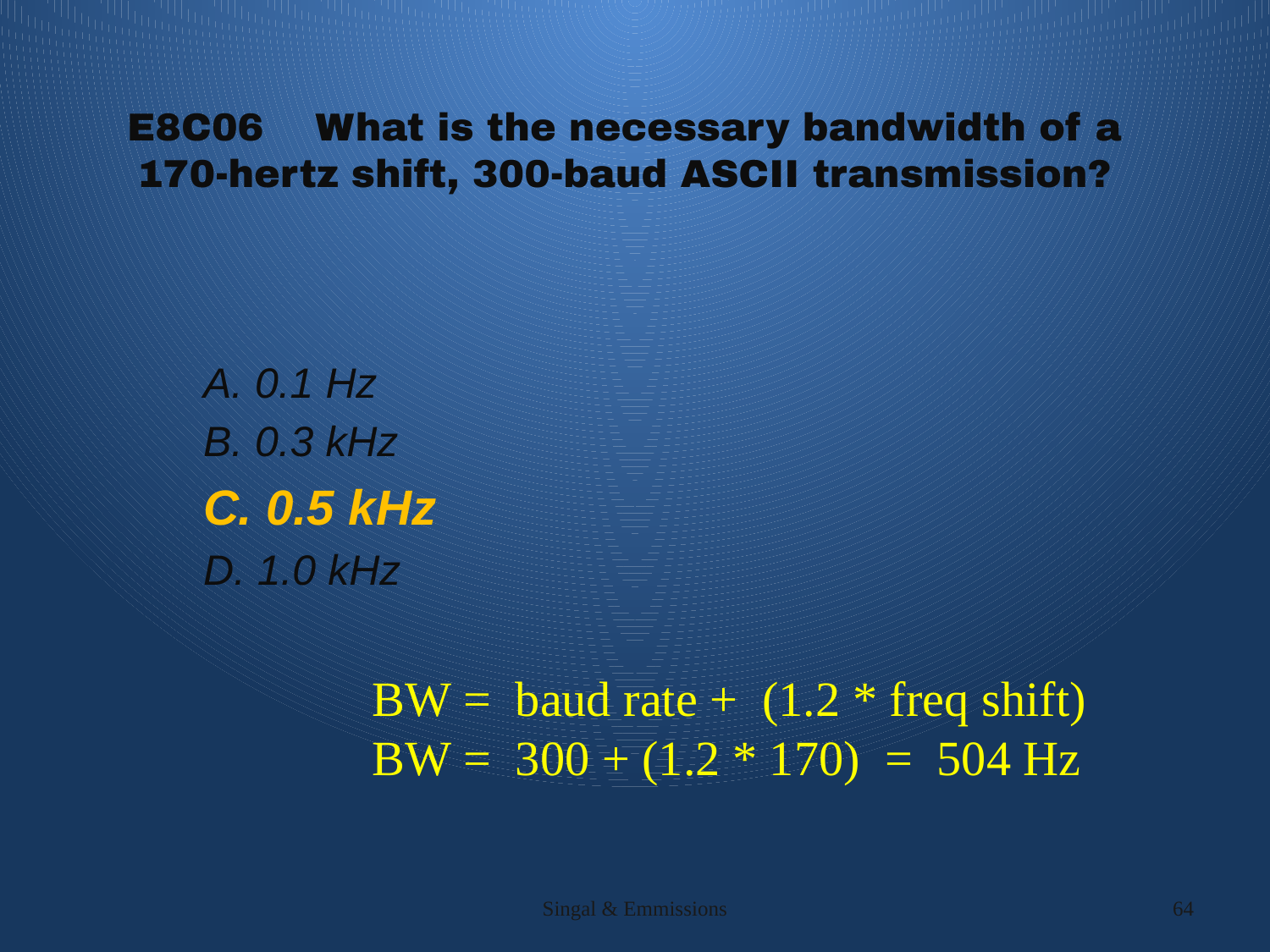

# E8C06    What is the necessary bandwidth of a 170-hertz shift, 300-baud ASCII transmission?
A. 0.1 Hz
B. 0.3 kHz
C. 0.5 kHz
D. 1.0 kHz
BW =  baud rate +  (1.2 * freq shift)
BW =  300 + (1.2 * 170)  =  504 Hz
Singal & Emmissions
64